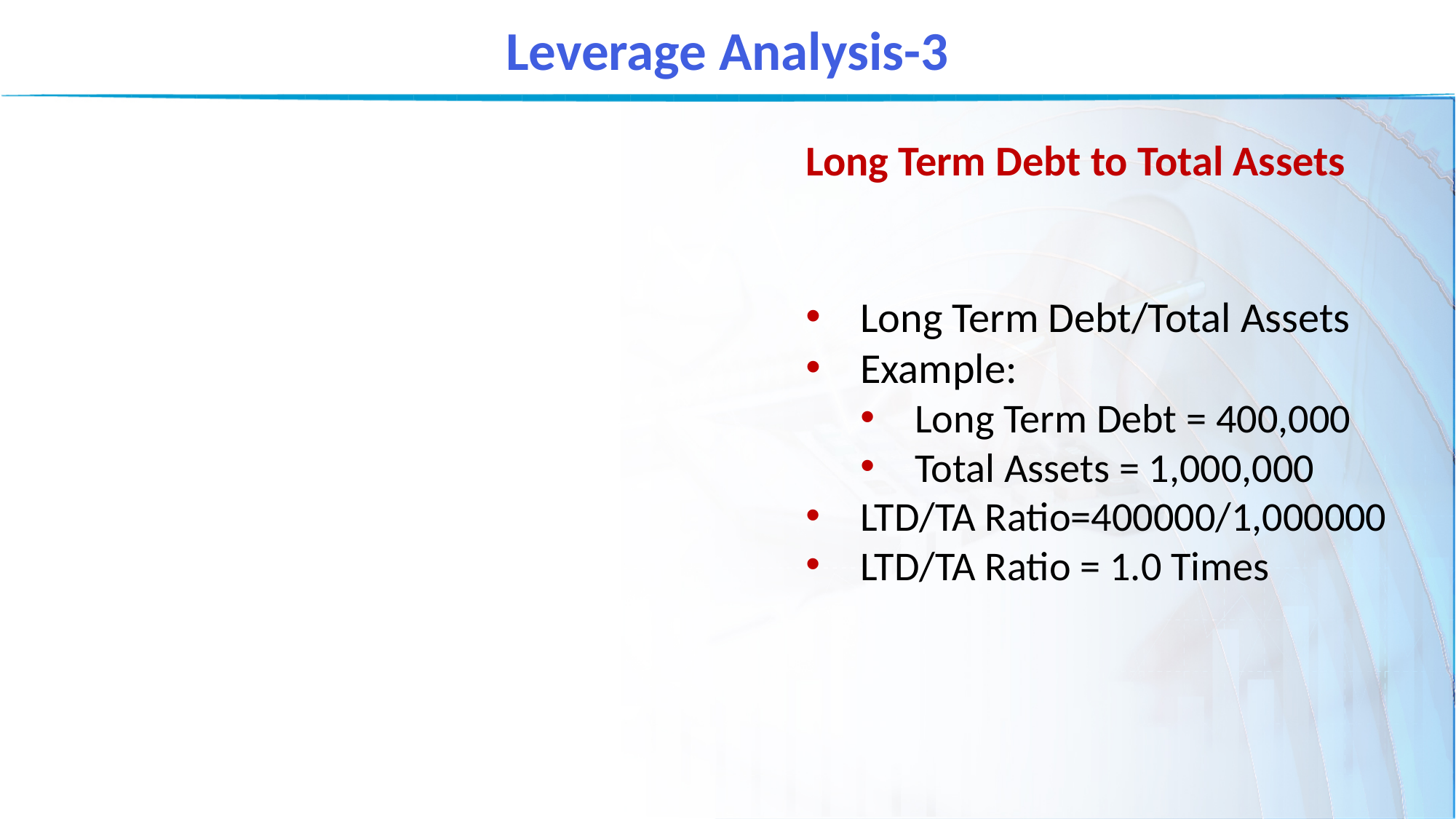

Leverage Analysis-3
Long Term Debt to Total Assets

Long Term Debt/Total Assets
Example:
Long Term Debt = 400,000
Total Assets = 1,000,000
LTD/TA Ratio=400000/1,000000
LTD/TA Ratio = 1.0 Times